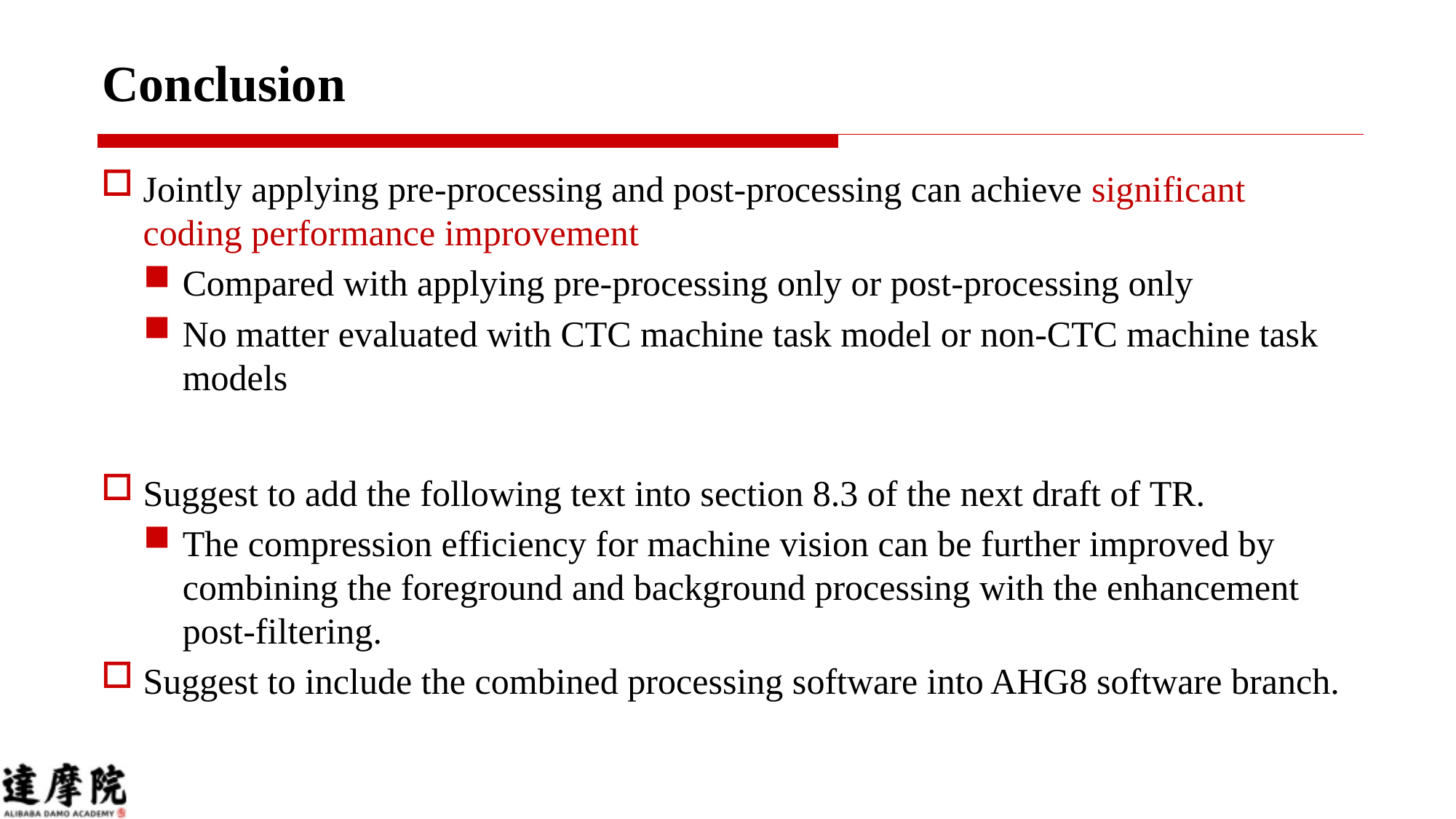

# Conclusion
Jointly applying pre-processing and post-processing can achieve significant coding performance improvement
Compared with applying pre-processing only or post-processing only
No matter evaluated with CTC machine task model or non-CTC machine task models

Suggest to add the following text into section 8.3 of the next draft of TR.
The compression efficiency for machine vision can be further improved by combining the foreground and background processing with the enhancement post-filtering.
Suggest to include the combined processing software into AHG8 software branch.